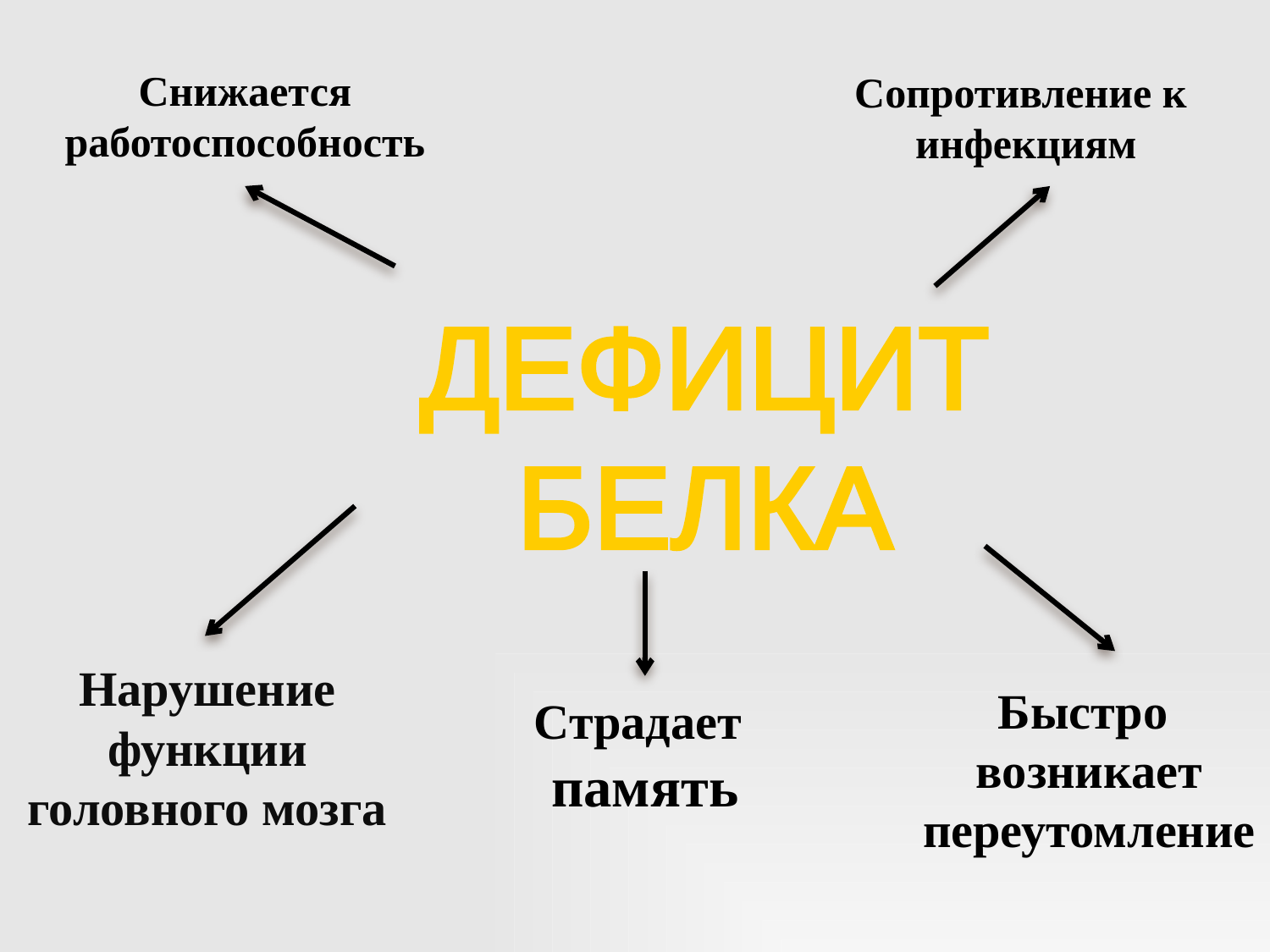

Снижается
работоспособность
Сопротивление к
инфекциям
ДЕФИЦИТ БЕЛКА
Нарушение функции
головного мозга
Быстро
возникает
переутомление
Страдает
память